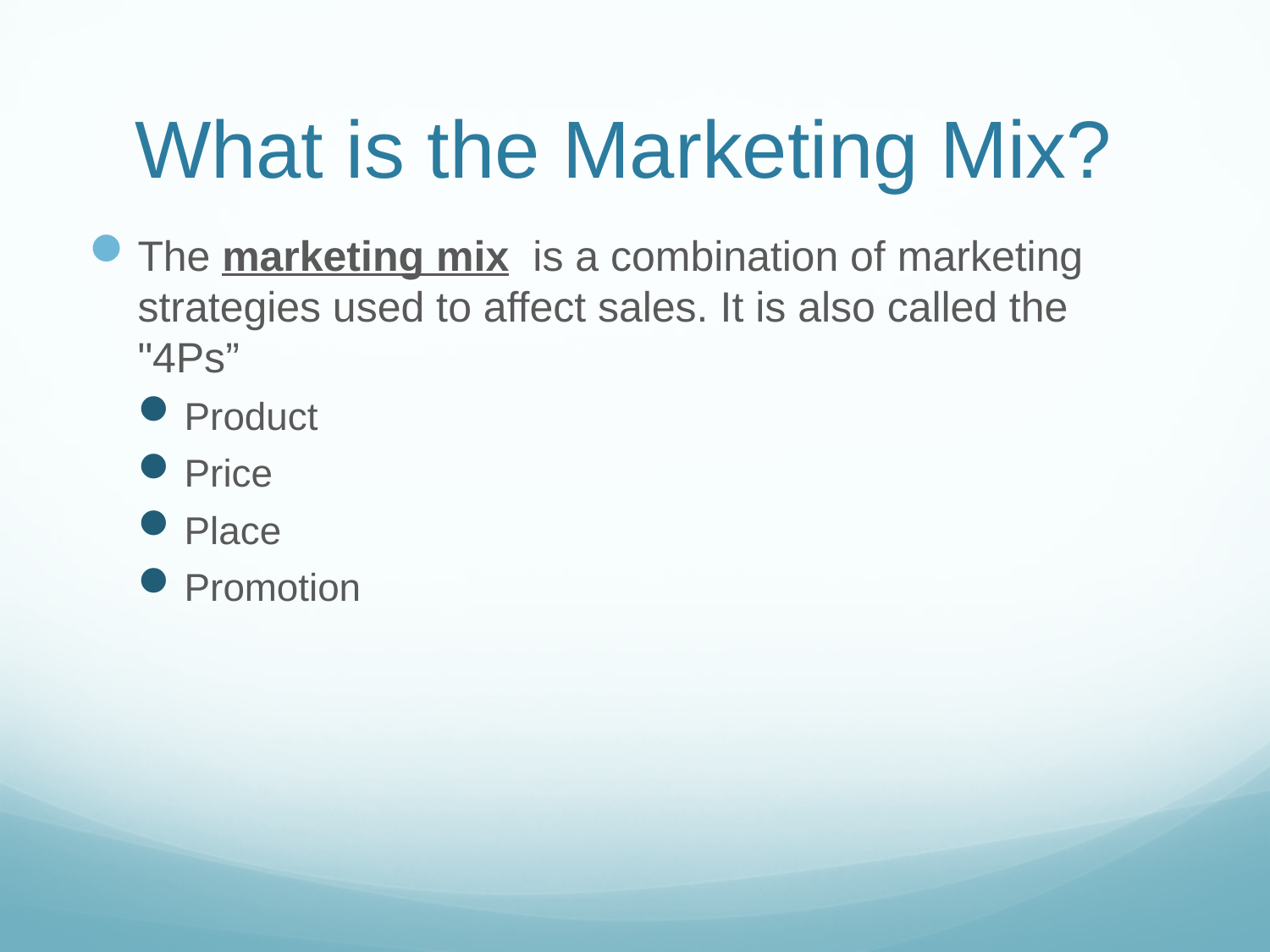

# What is the Marketing Mix?
The marketing mix  is a combination of marketing strategies used to affect sales. It is also called the "4Ps”
Product
Price
Place
Promotion